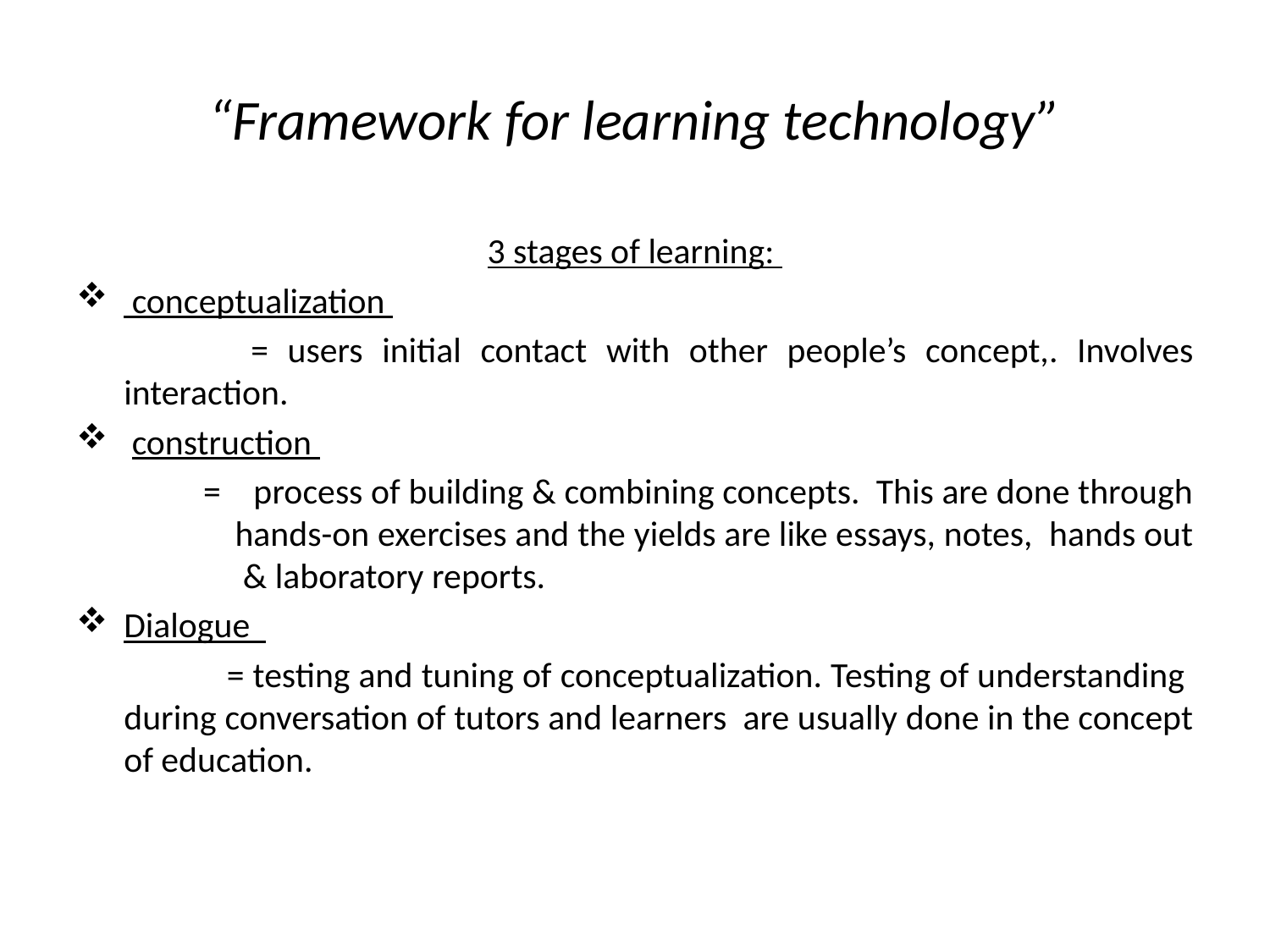

# “Framework for learning technology”
3 stages of learning:
 conceptualization
		= users initial contact with other people’s concept,. Involves interaction.
 construction
=    process of building & combining concepts.  This are done through hands-on exercises and the yields are like essays, notes,  hands out  & laboratory reports.
Dialogue
	            = testing and tuning of conceptualization. Testing of understanding  during conversation of tutors and learners  are usually done in the concept of education.